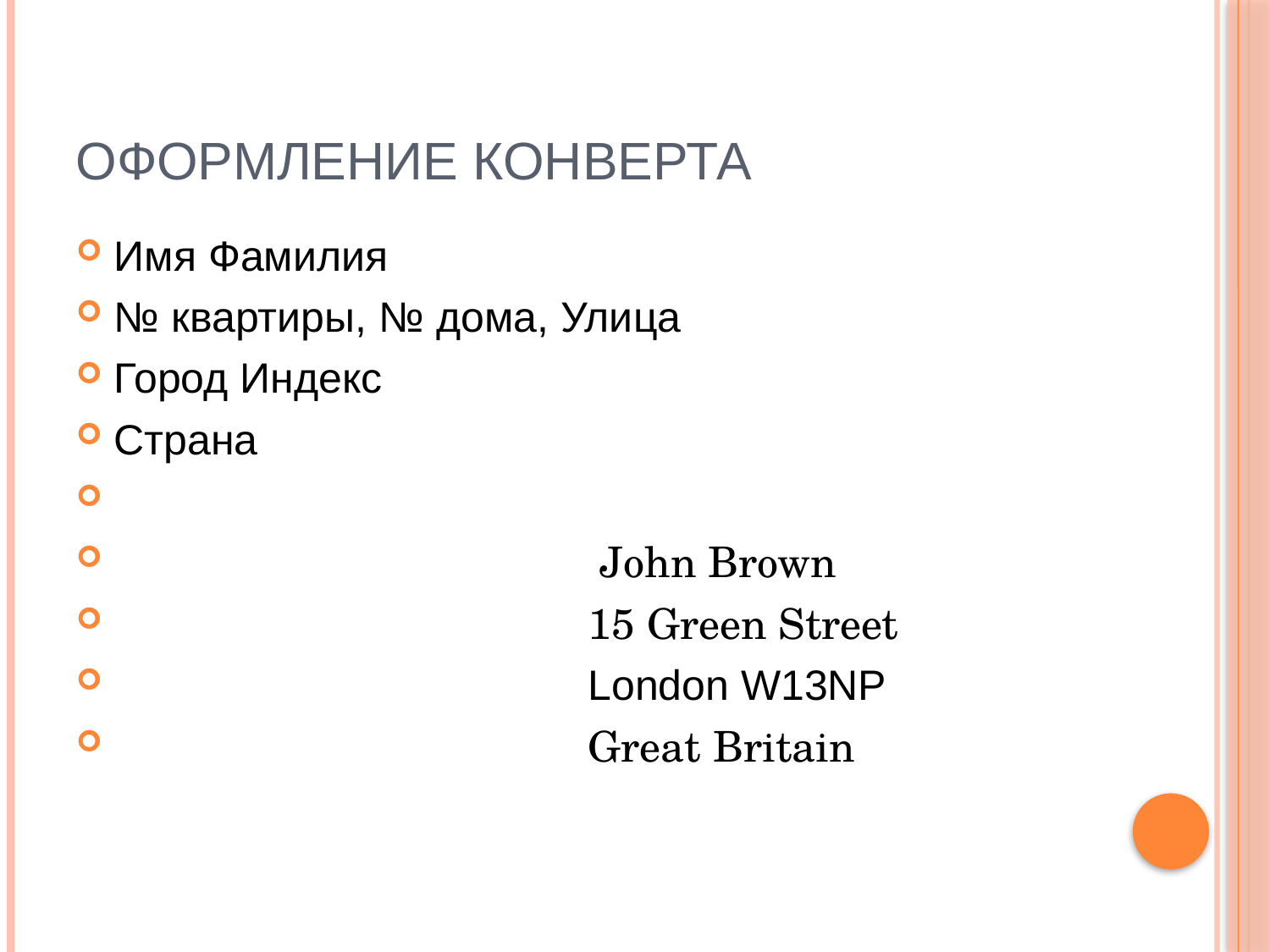

# Оформление конверта
Имя Фамилия
№ квартиры, № дома, Улица
Город Индекс
Страна

                                         John Brown
                                        15 Green Street
                                        London W13NP
                                        Great Britain